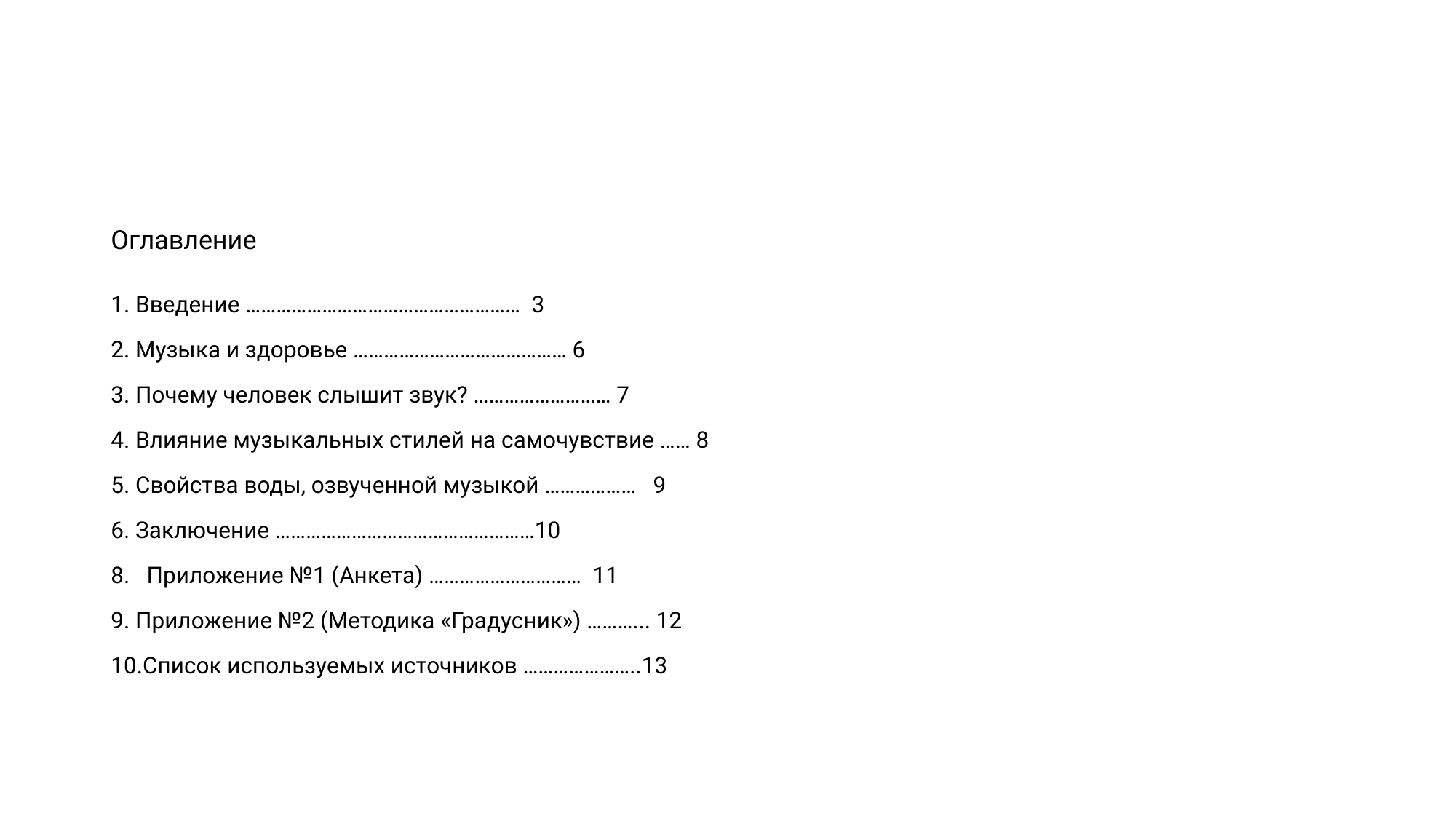

#
Оглавление

1. Введение ………………………………………………  3

2. Музыка и здоровье …………………………………… 6

3. Почему человек слышит звук? ……………………… 7

4. Влияние музыкальных стилей на самочувствие …… 8

5. Свойства воды, озвученной музыкой ………………   9

6. Заключение ……………………………………………10

8.   Приложение №1 (Анкета) …………………………  11

9. Приложение №2 (Методика «Градусник») ………... 12

10.Список используемых источников …………………..13